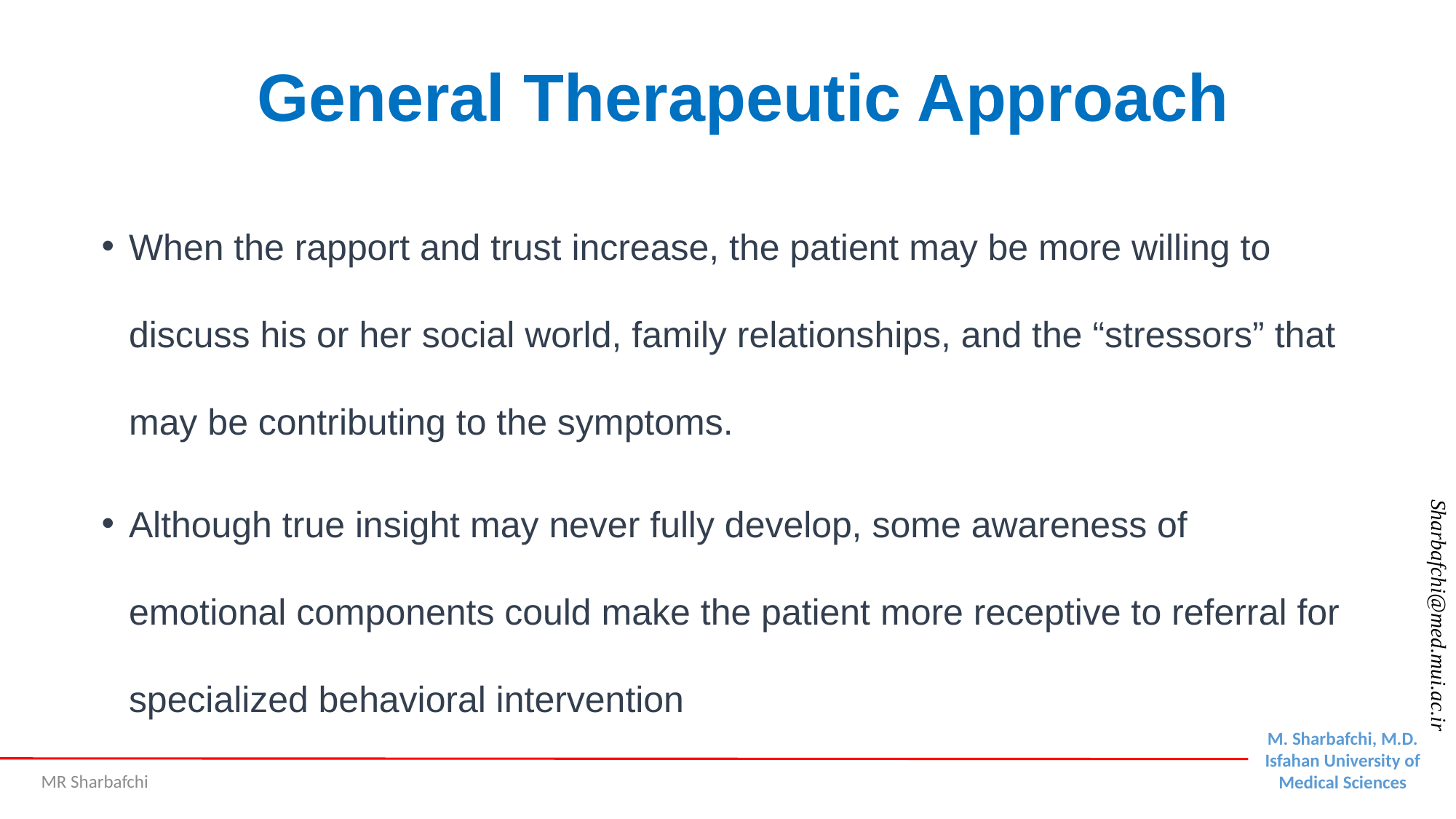

# General Therapeutic Approach
When the rapport and trust increase, the patient may be more willing to discuss his or her social world, family relationships, and the “stressors” that may be contributing to the symptoms.
Although true insight may never fully develop, some awareness of emotional components could make the patient more receptive to referral for specialized behavioral intervention
MR Sharbafchi